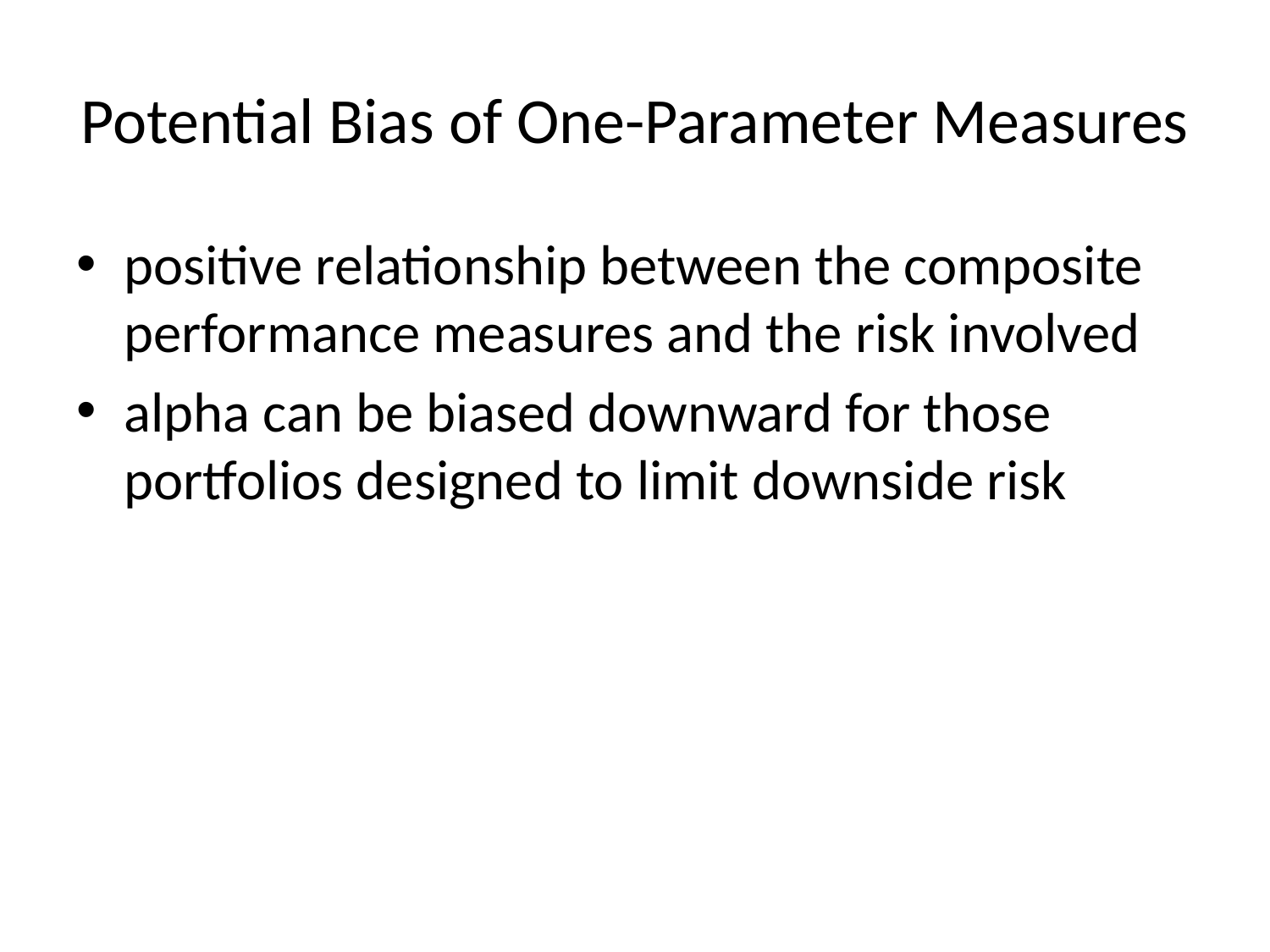

# Potential Bias of One-Parameter Measures
positive relationship between the composite performance measures and the risk involved
alpha can be biased downward for those portfolios designed to limit downside risk